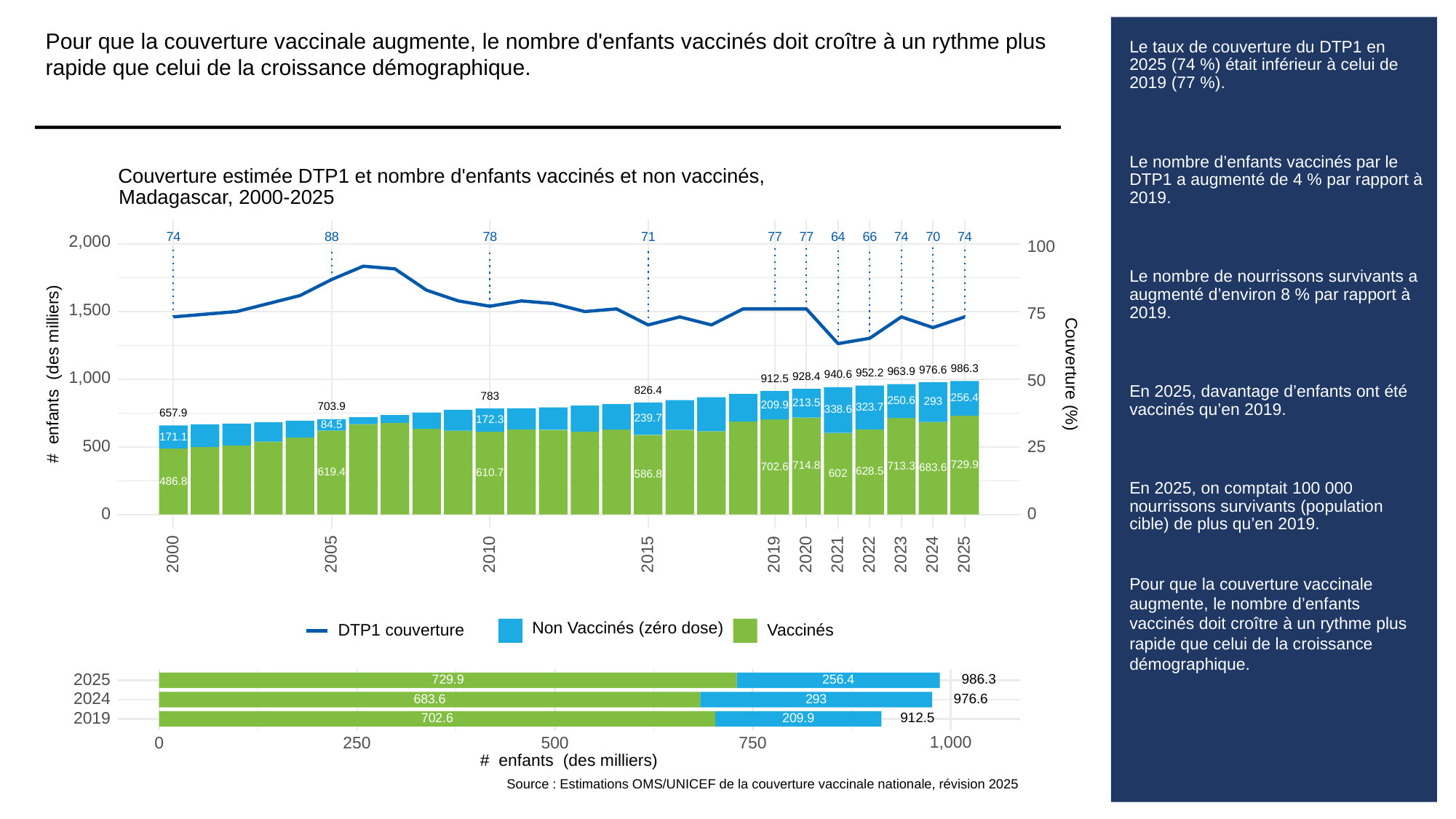

Pour que la couverture vaccinale augmente, le nombre d'enfants vaccinés doit croître à un rythme plus rapide que celui de la croissance démographique.
# Le taux de couverture du DTP1 en 2025 (74 %) était inférieur à celui de 2019 (77 %).

Le nombre d’enfants vaccinés par le DTP1 a augmenté de 4 % par rapport à 2019.

Le nombre de nourrissons survivants a augmenté d’environ 8 % par rapport à 2019.

En 2025, davantage d’enfants ont été vaccinés qu’en 2019.

En 2025, on comptait 100 000 nourrissons survivants (population cible) de plus qu’en 2019.

Pour que la couverture vaccinale augmente, le nombre d’enfants vaccinés doit croître à un rythme plus rapide que celui de la croissance démographique.

Couverture estimée DTP1 et nombre d'enfants vaccinés et non vaccinés,
Madagascar, 2000-2025

88
78
64
66
70
71
74
74
74
77
77
2,000
100

1,500
75

986.3
976.6
#  enfants  (des milliers)
Couverture (%)
963.9
952.2
1,000
940.6
928.4
912.5
50

826.4

783

256.4
250.6

293
213.5

209.9

703.9
323.7

338.6

657.9

239.7

172.3

84.5

171.1

500
25

729.9
714.8
713.3
702.6
683.6
628.5
619.4
610.7
602
586.8
486.8

0
0

2023
2000
2005
2010
2015
2019
2020
2021
2022
2024
2025

Non Vaccinés (zéro dose)
Vaccinés
DTP1 couverture

2025
986.3
729.9
256.4

2024
976.6
683.6
293

2019
912.5
702.6
209.9

1,000
0
250
500
750
#  enfants  (des milliers)
Source : Estimations OMS/UNICEF de la couverture vaccinale nationale, révision 2025